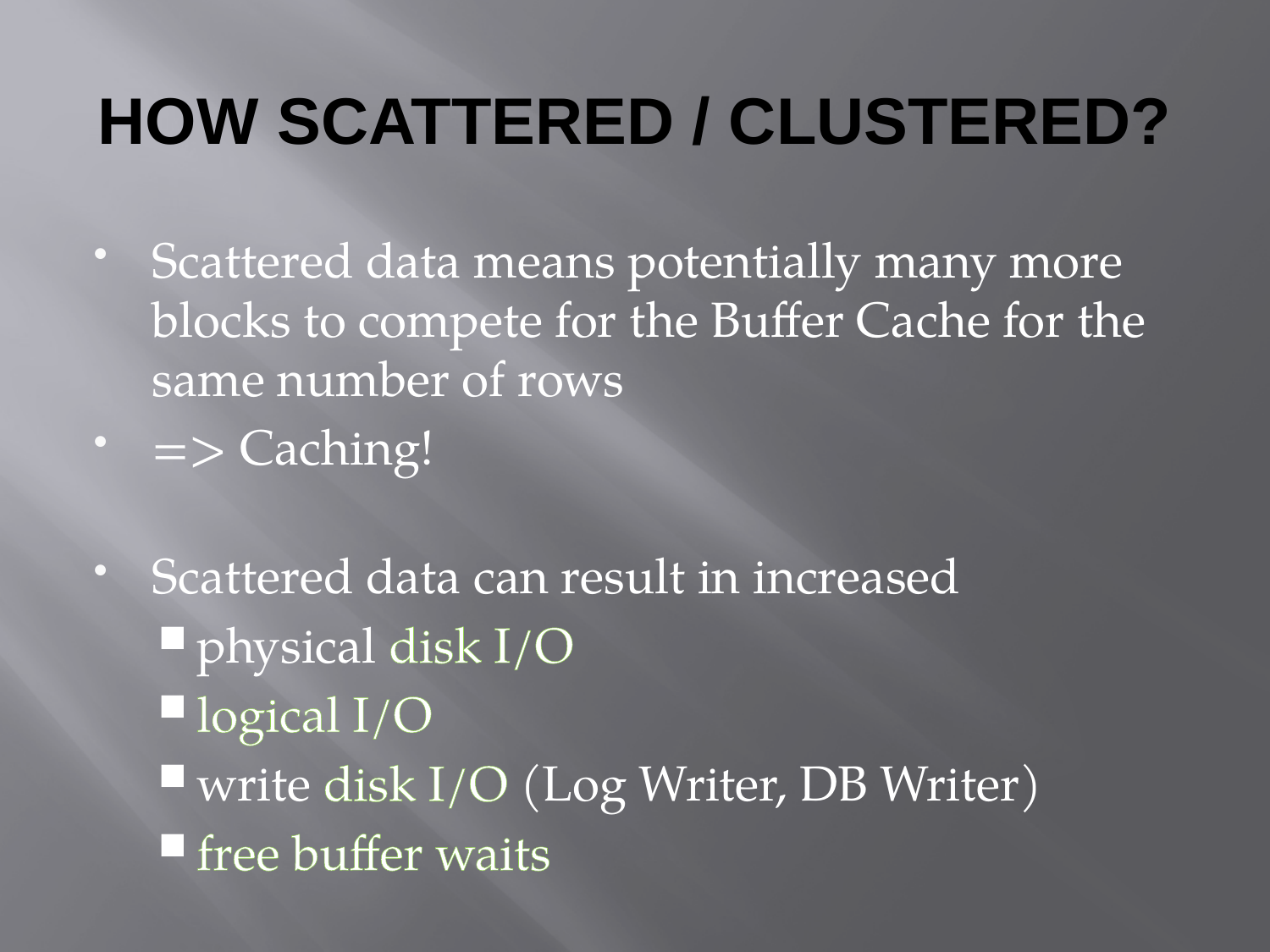

# HOW SCATTERED / CLUSTERED?
Scattered data means potentially many more blocks to compete for the Buffer Cache for the same number of rows
=> Caching!
Scattered data can result in increased
physical disk I/O
logical I/O
write disk I/O (Log Writer, DB Writer)
free buffer waits